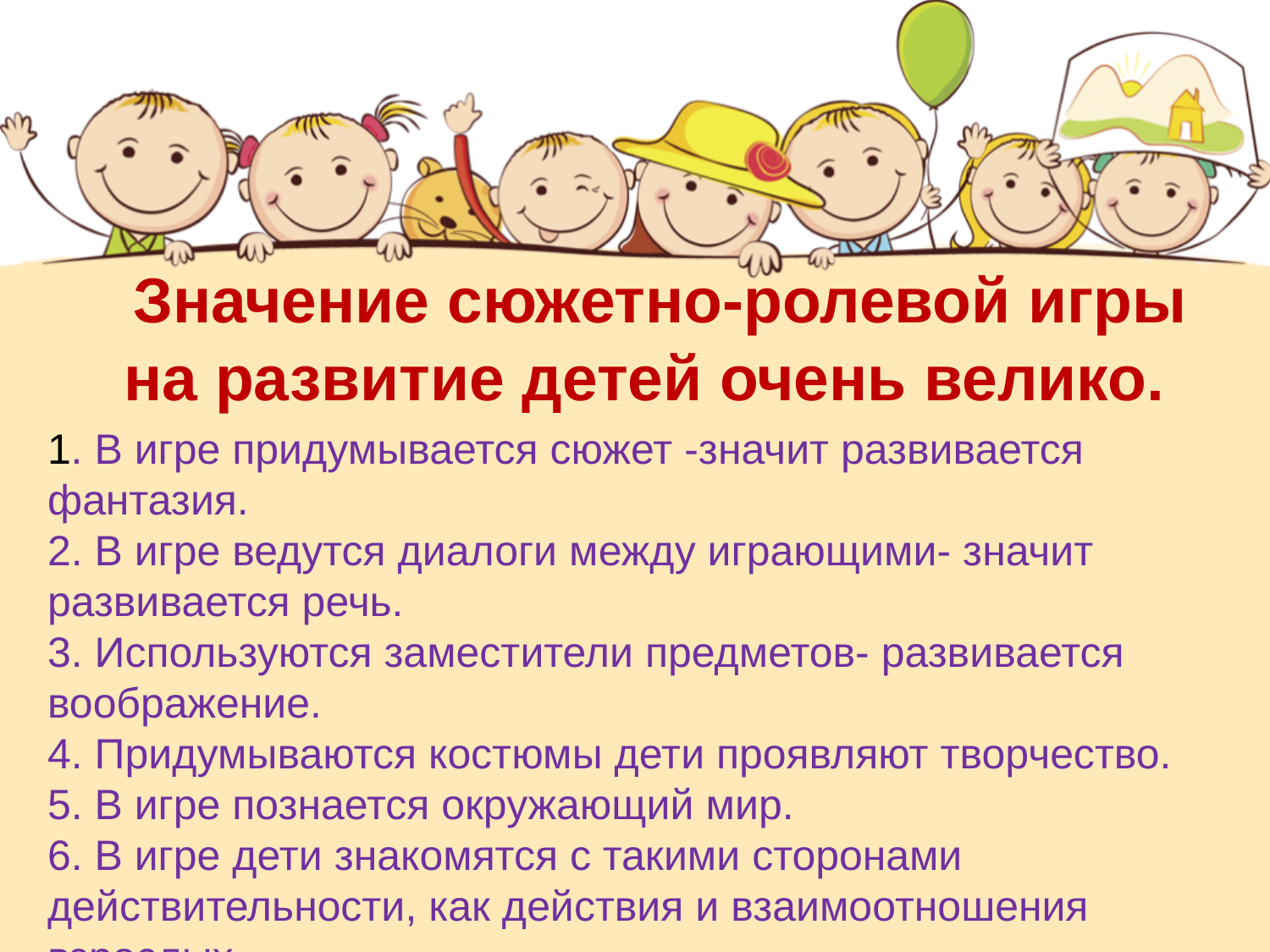

Значение сюжетно-ролевой игры на развитие детей очень велико.
1. В игре придумывается сюжет -значит развивается фантазия.
2. В игре ведутся диалоги между играющими- значит развивается речь.
3. Используются заместители предметов- развивается воображение.
4. Придумываются костюмы дети проявляют творчество.
5. В игре познается окружающий мир.
6. В игре дети знакомятся с такими сторонами действительности, как действия и взаимоотношения взрослых.
7. развивается самооценка (оценка своих возможностей, качеств и места среди других детей. От самооценки зависит отношение к успехам и неудачам) .